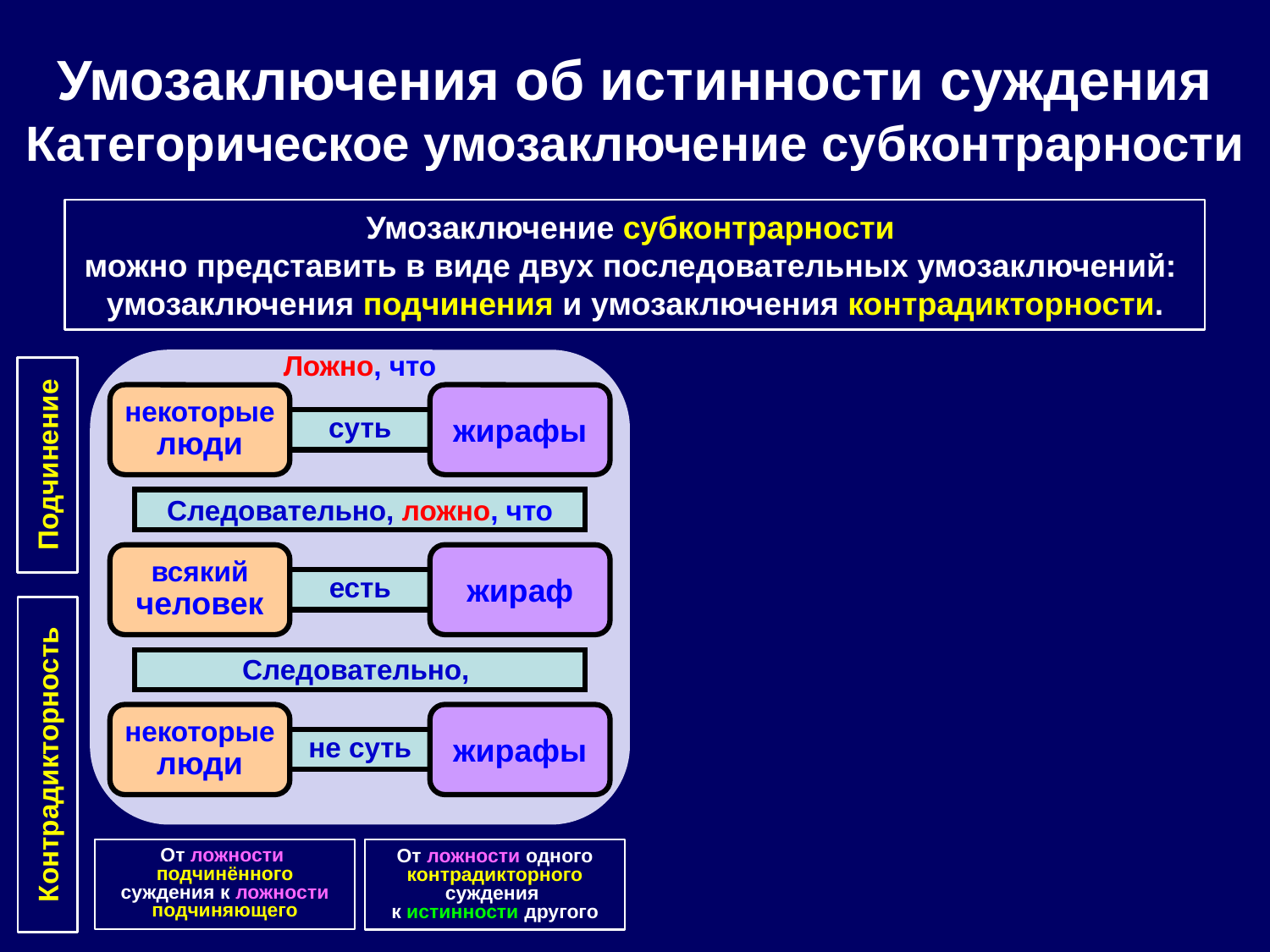

Умозаключения об истинности суждения
Категорическое умозаключение субконтрарности
Умозаключение субконтрарности
можно представить в виде двух последовательных умозаключений:
умозаключения подчинения и умозаключения контрадикторности.
Ложно, что
некоторые
люди
жирафы
суть
Подчинение
Следовательно, ложно, что
всякий
человек
жираф
есть
Следовательно,
некоторые
люди
жирафы
не суть
Контрадикторность
От ложности
подчинённого суждения к ложности подчиняющего
От ложности одного контрадикторного суждения
к истинности другого